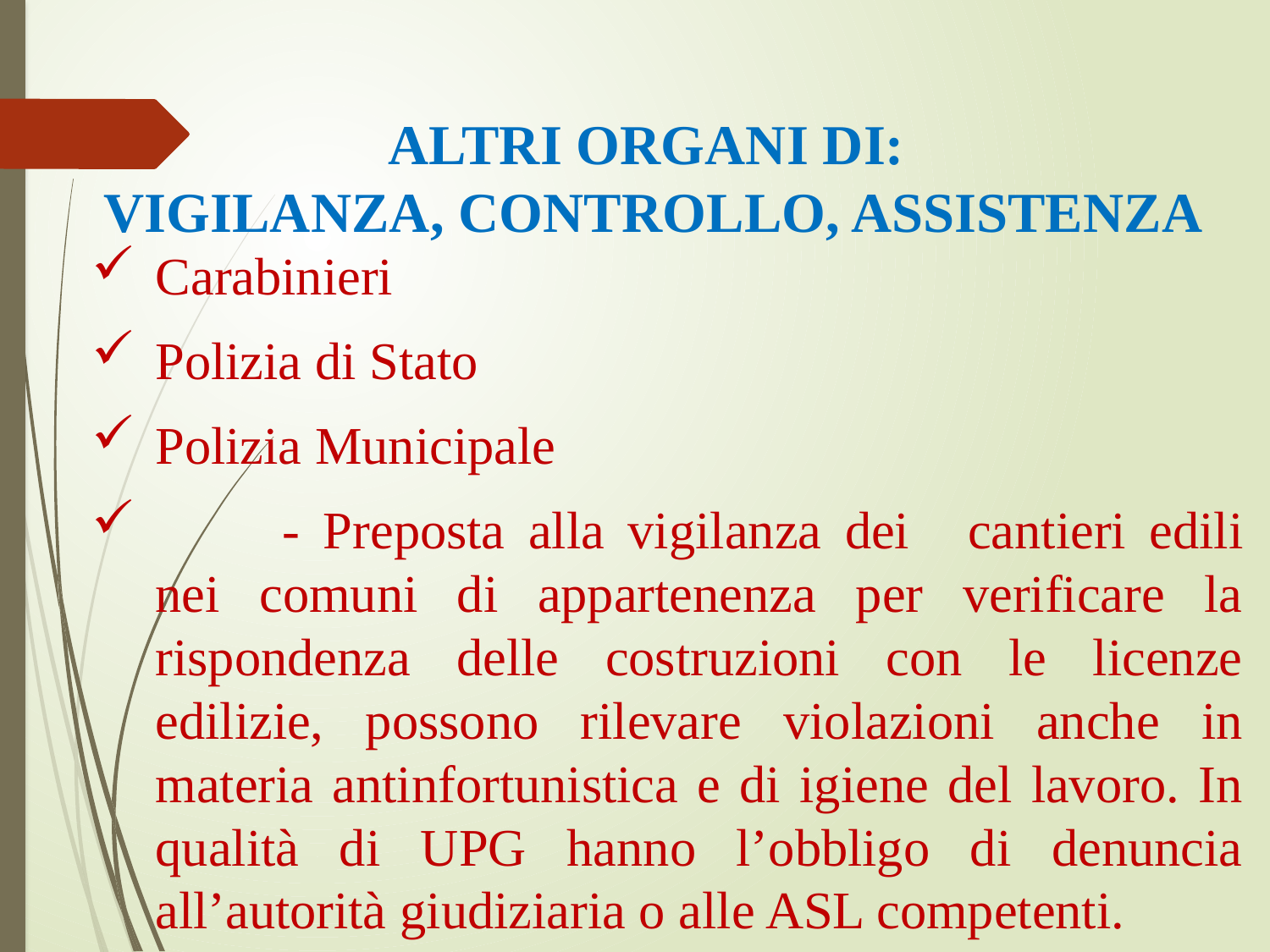

ALTRI ORGANI DI:
VIGILANZA, CONTROLLO, ASSISTENZA
Carabinieri
Polizia di Stato
Polizia Municipale
	- Preposta alla vigilanza dei 	cantieri edili nei comuni di appartenenza per verificare la rispondenza delle costruzioni con le licenze edilizie, possono rilevare violazioni anche in materia antinfortunistica e di igiene del lavoro. In qualità di UPG hanno l’obbligo di denuncia all’autorità giudiziaria o alle ASL competenti.